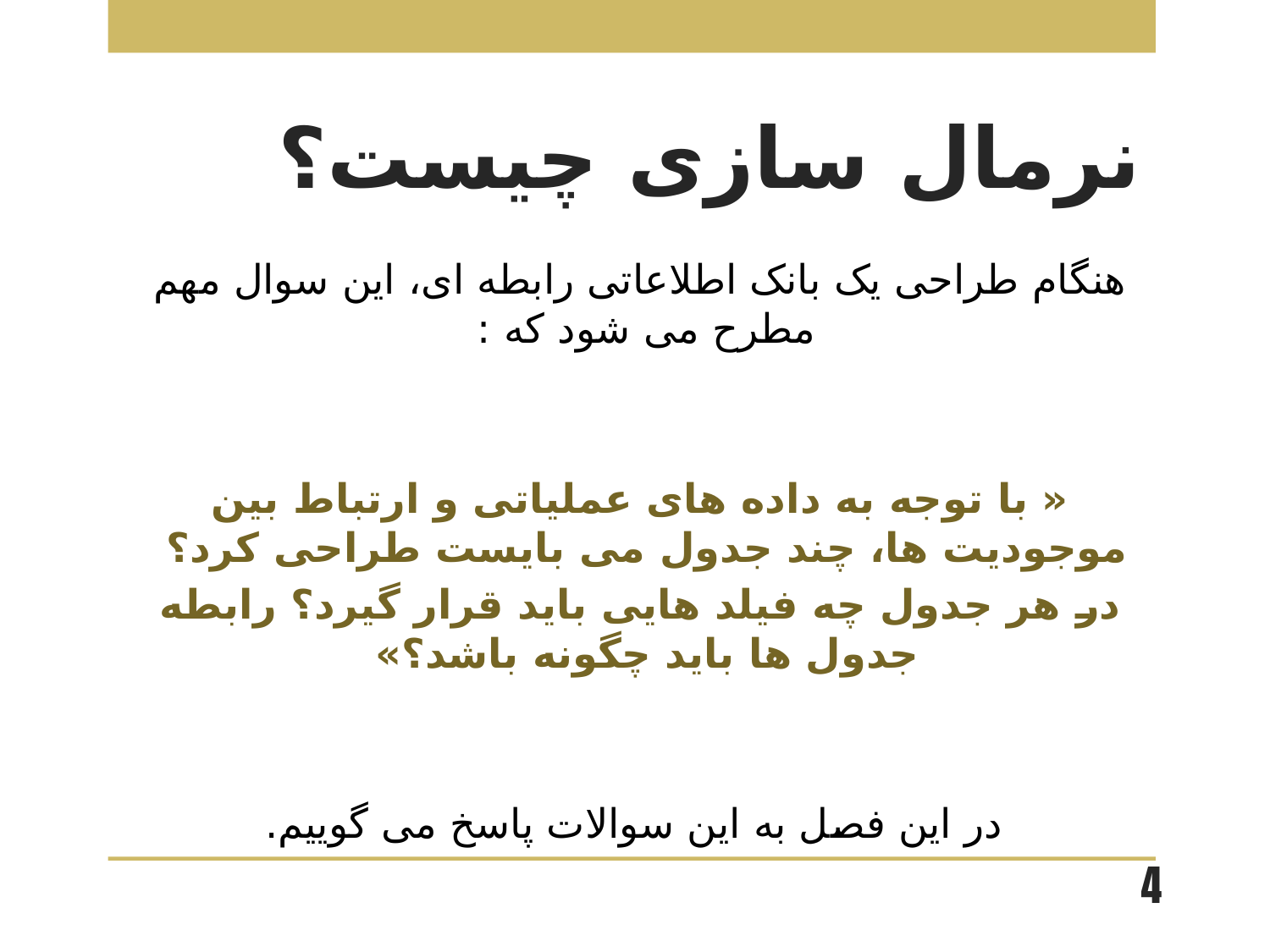

# نرمال سازی چیست؟
هنگام طراحی یک بانک اطلاعاتی رابطه ای، این سوال مهم مطرح می شود که :

« با توجه به داده های عملیاتی و ارتباط بین موجودیت ها، چند جدول می بایست طراحی کرد؟
در هر جدول چه فیلد هایی باید قرار گیرد؟ رابطه جدول ها باید چگونه باشد؟»

 در این فصل به این سوالات پاسخ می گوییم.
4